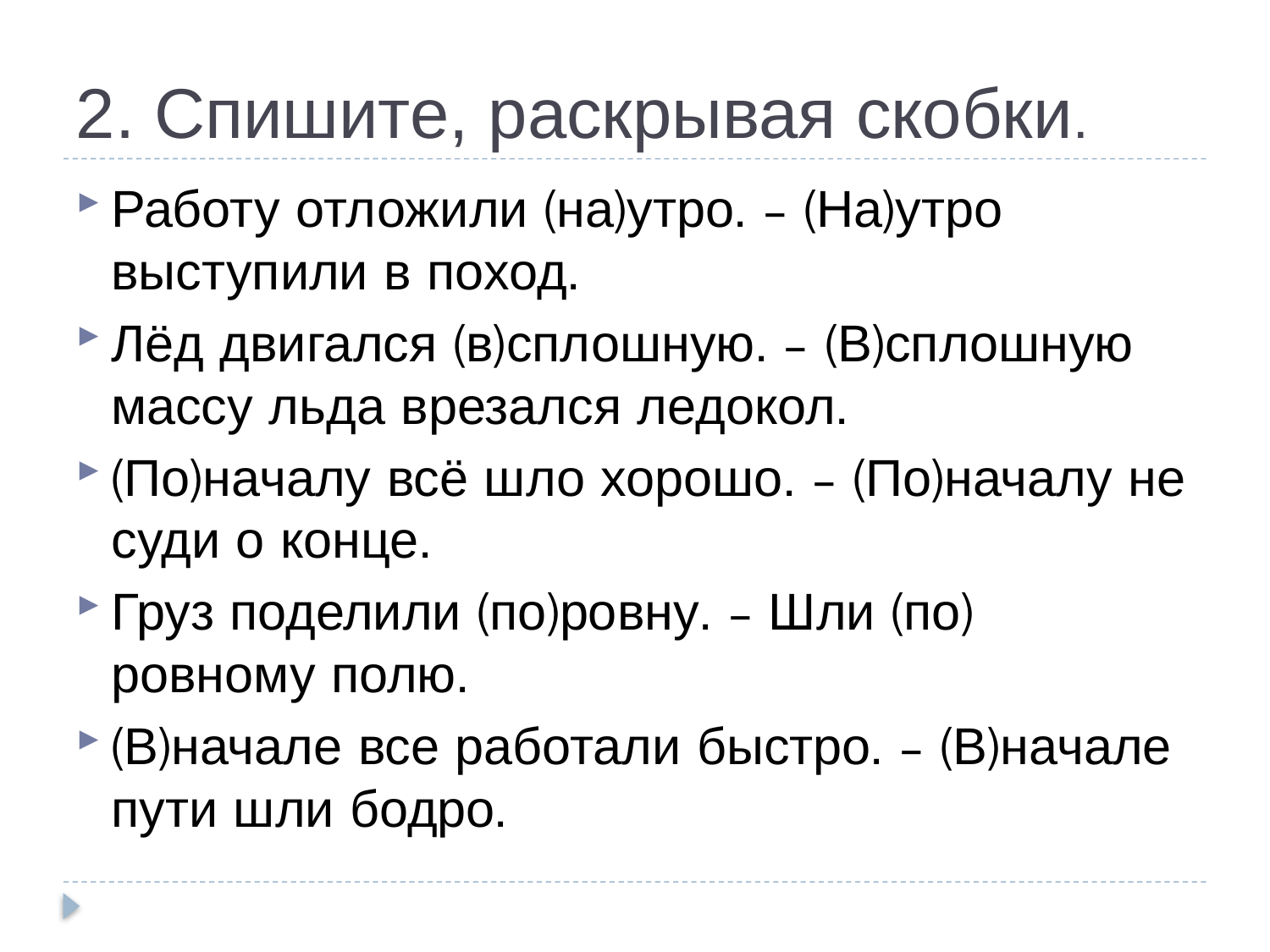

# 2. Спишите, раскрывая скобки.
Работу отложили (на)утро. – (На)утро выступили в поход.
Лёд двигался (в)сплошную. – (В)сплошную массу льда врезался ледокол.
(По)началу всё шло хорошо. – (По)началу не суди о конце.
Груз поделили (по)ровну. – Шли (по) ровному полю.
(В)начале все работали быстро. – (В)начале пути шли бодро.